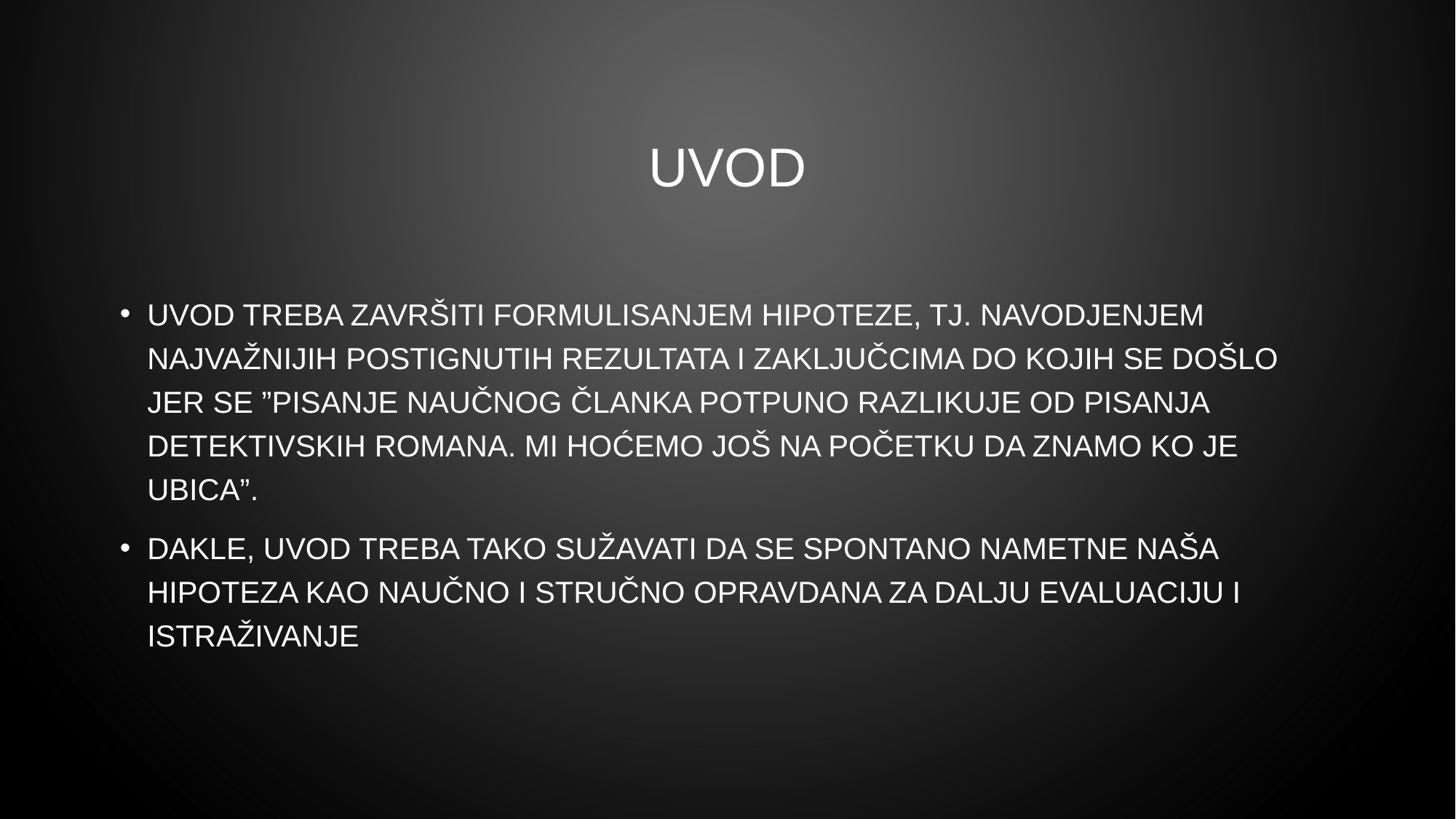

# Uvod
Uvod treba završiti formulisanjem hipoteze, tj. navodjenjem najvažnijih postignutih rezultata i zaključcima do kojih se došlo jer se ”Pisanje naučnog članka potpuno razlikuje od pisanja detektivskih romana. Mi hoćemo još na početku da znamo ko je ubica”.
Dakle, uvod treba tako sužavati da se spontano nametne naša hipoteza kao naučno i stručno opravdana za dalju evaluaciju i istraživanje